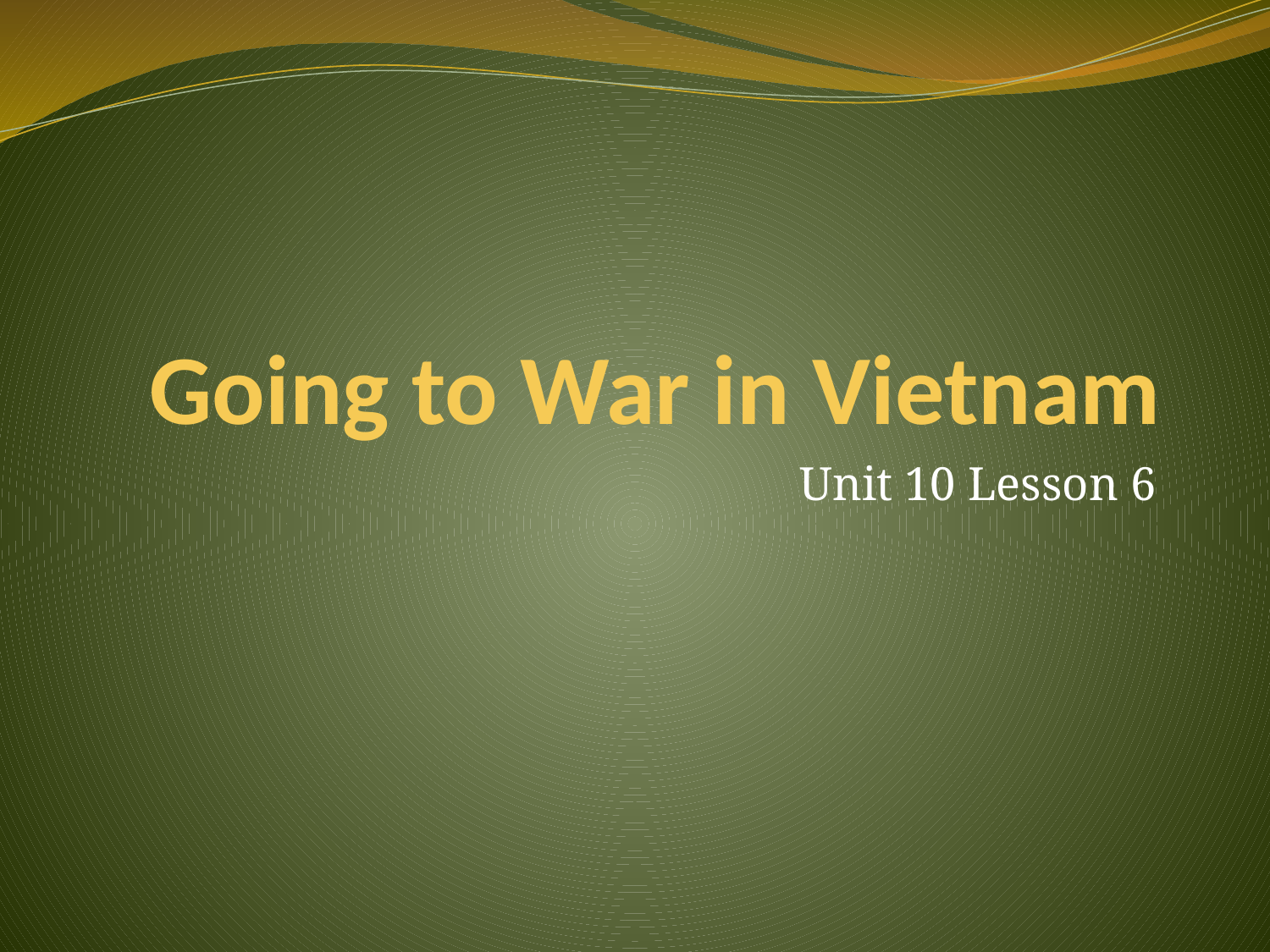

# Going to War in Vietnam
Unit 10 Lesson 6